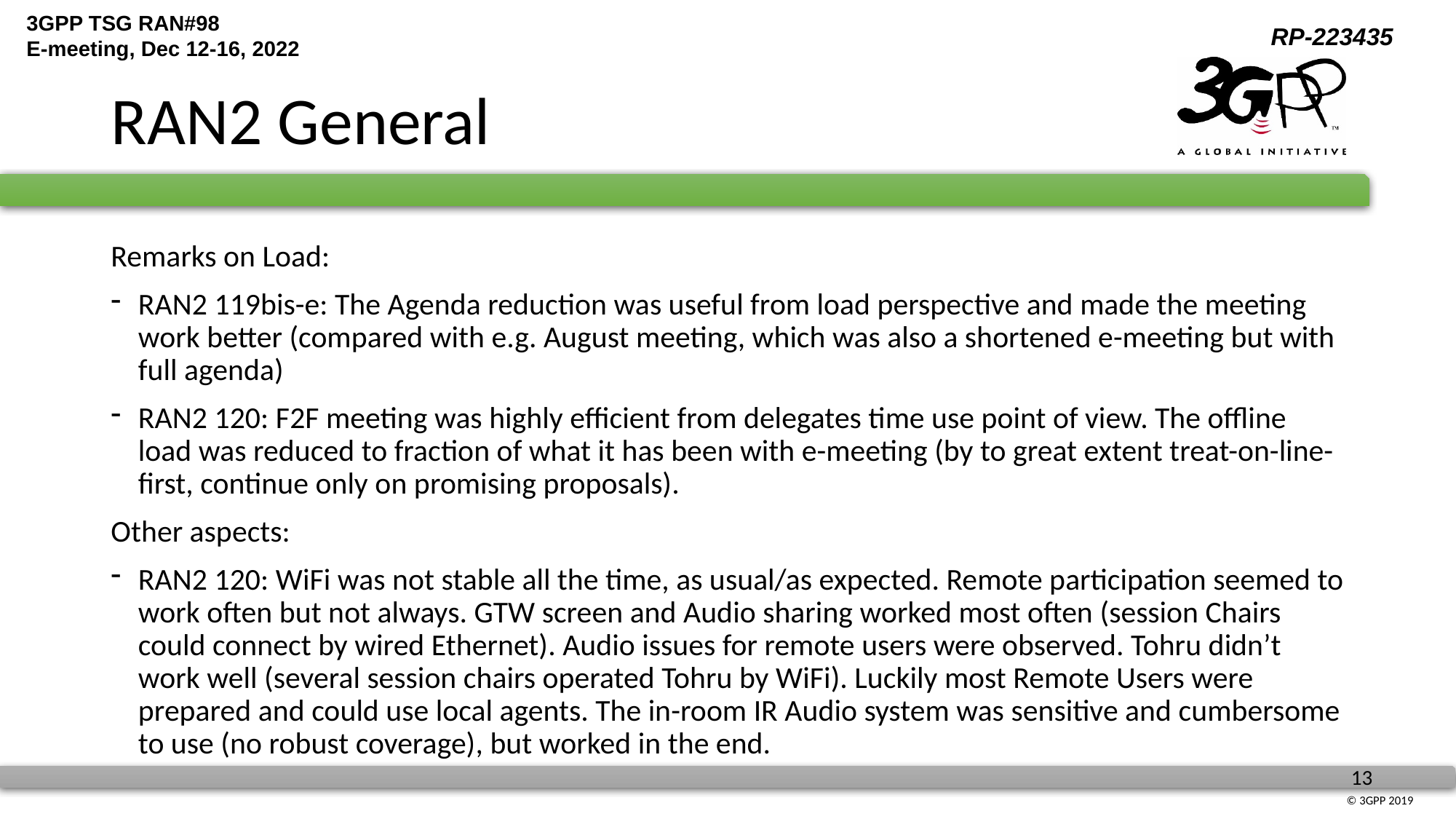

# RAN2 General
Remarks on Load:
RAN2 119bis-e: The Agenda reduction was useful from load perspective and made the meeting work better (compared with e.g. August meeting, which was also a shortened e-meeting but with full agenda)
RAN2 120: F2F meeting was highly efficient from delegates time use point of view. The offline load was reduced to fraction of what it has been with e-meeting (by to great extent treat-on-line-first, continue only on promising proposals).
Other aspects:
RAN2 120: WiFi was not stable all the time, as usual/as expected. Remote participation seemed to work often but not always. GTW screen and Audio sharing worked most often (session Chairs could connect by wired Ethernet). Audio issues for remote users were observed. Tohru didn’t work well (several session chairs operated Tohru by WiFi). Luckily most Remote Users were prepared and could use local agents. The in-room IR Audio system was sensitive and cumbersome to use (no robust coverage), but worked in the end.